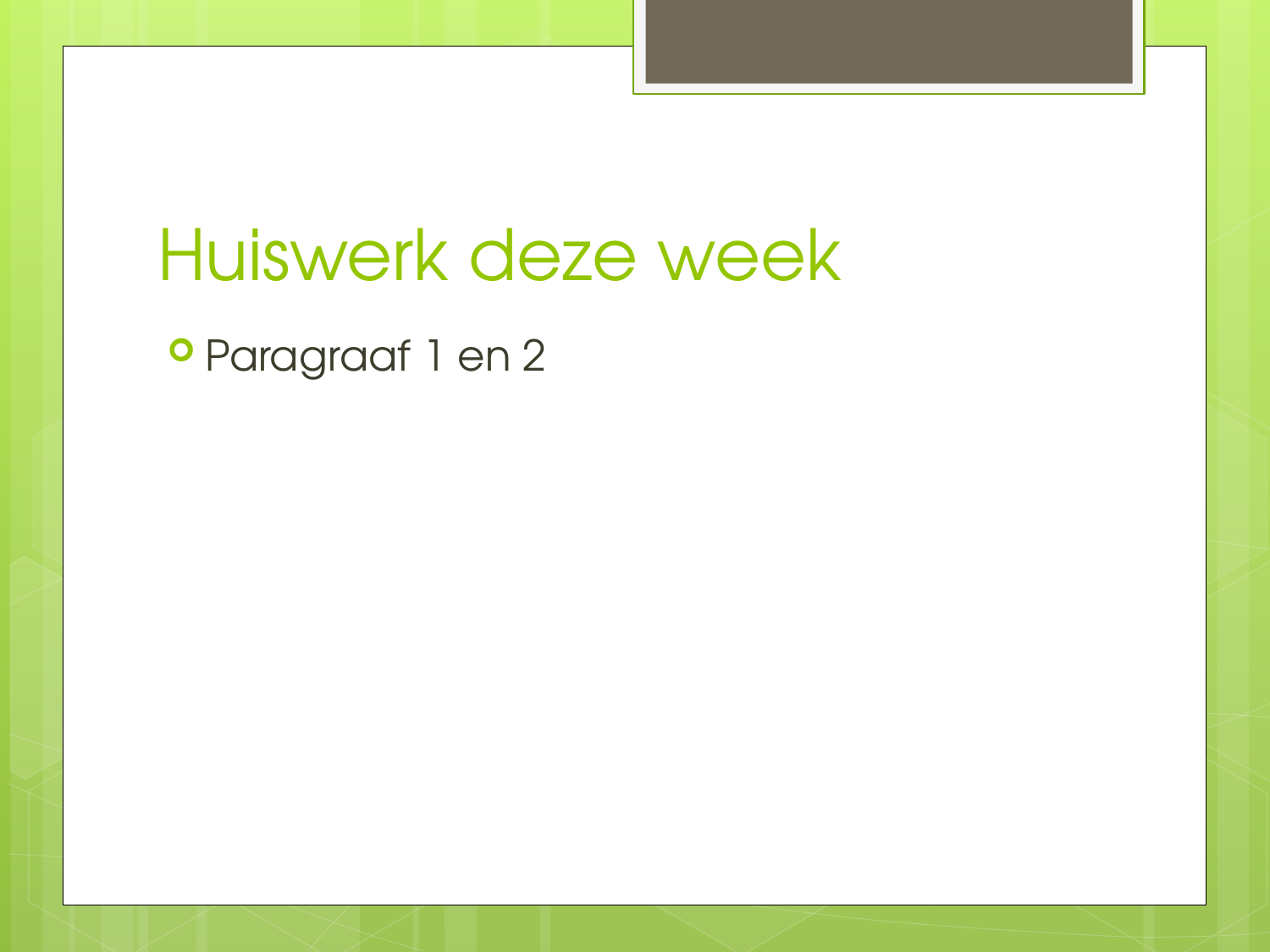

# Huiswerk deze week
Paragraaf 1 en 2